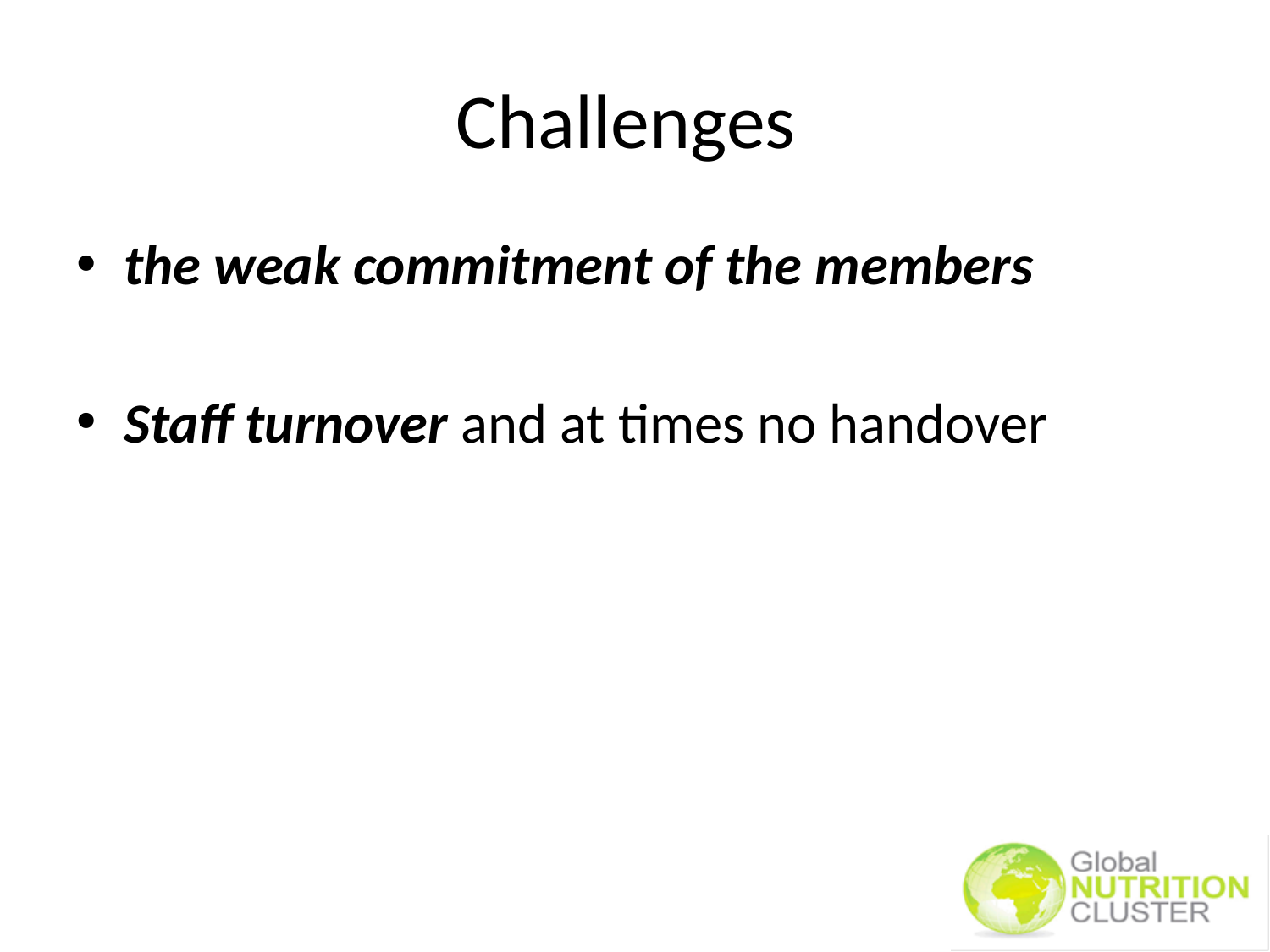

# Challenges
the weak commitment of the members

Staff turnover and at times no handover